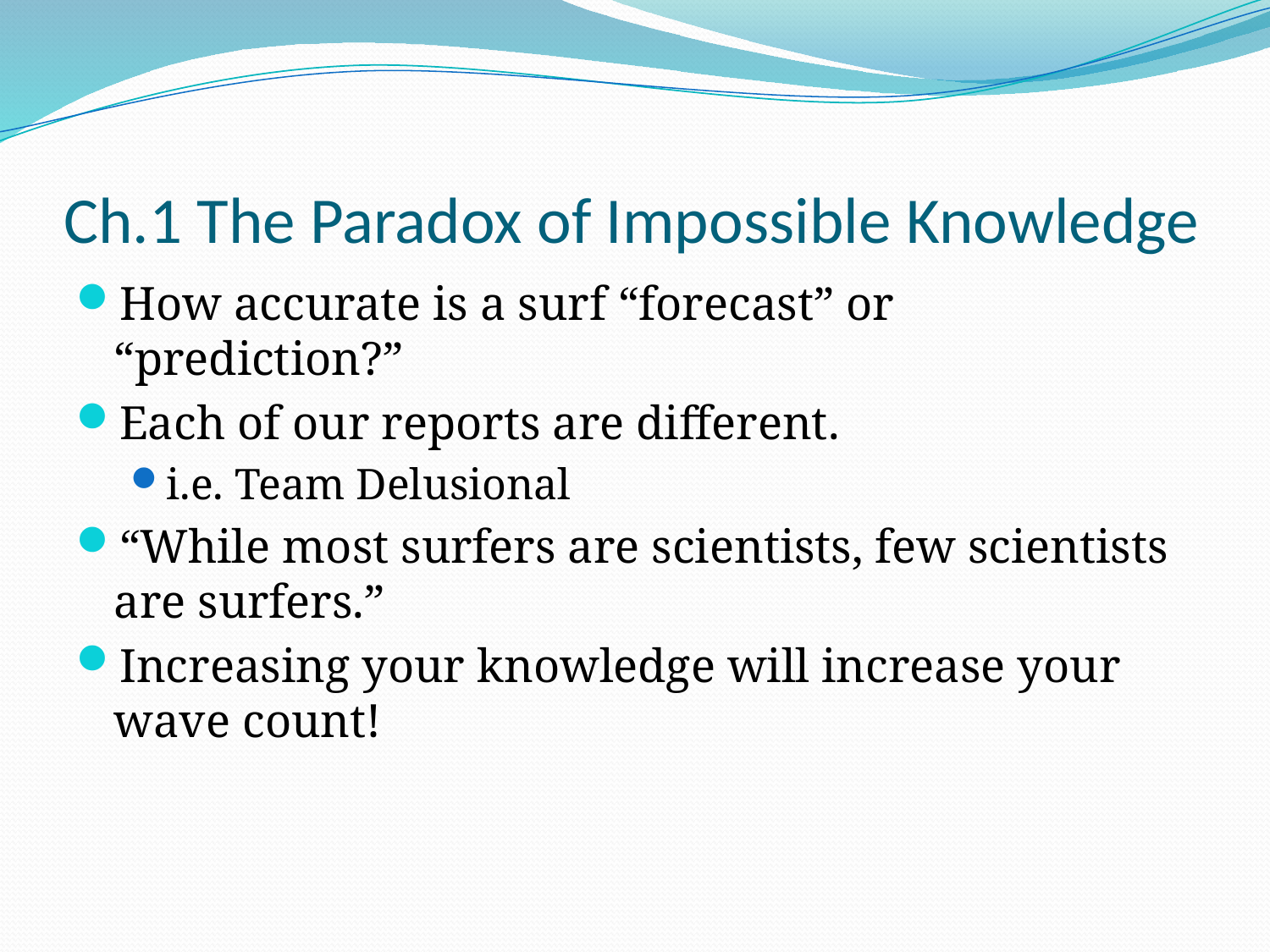

# Ch.1 The Paradox of Impossible Knowledge
How accurate is a surf “forecast” or “prediction?”
Each of our reports are different.
i.e. Team Delusional
“While most surfers are scientists, few scientists are surfers.”
Increasing your knowledge will increase your wave count!